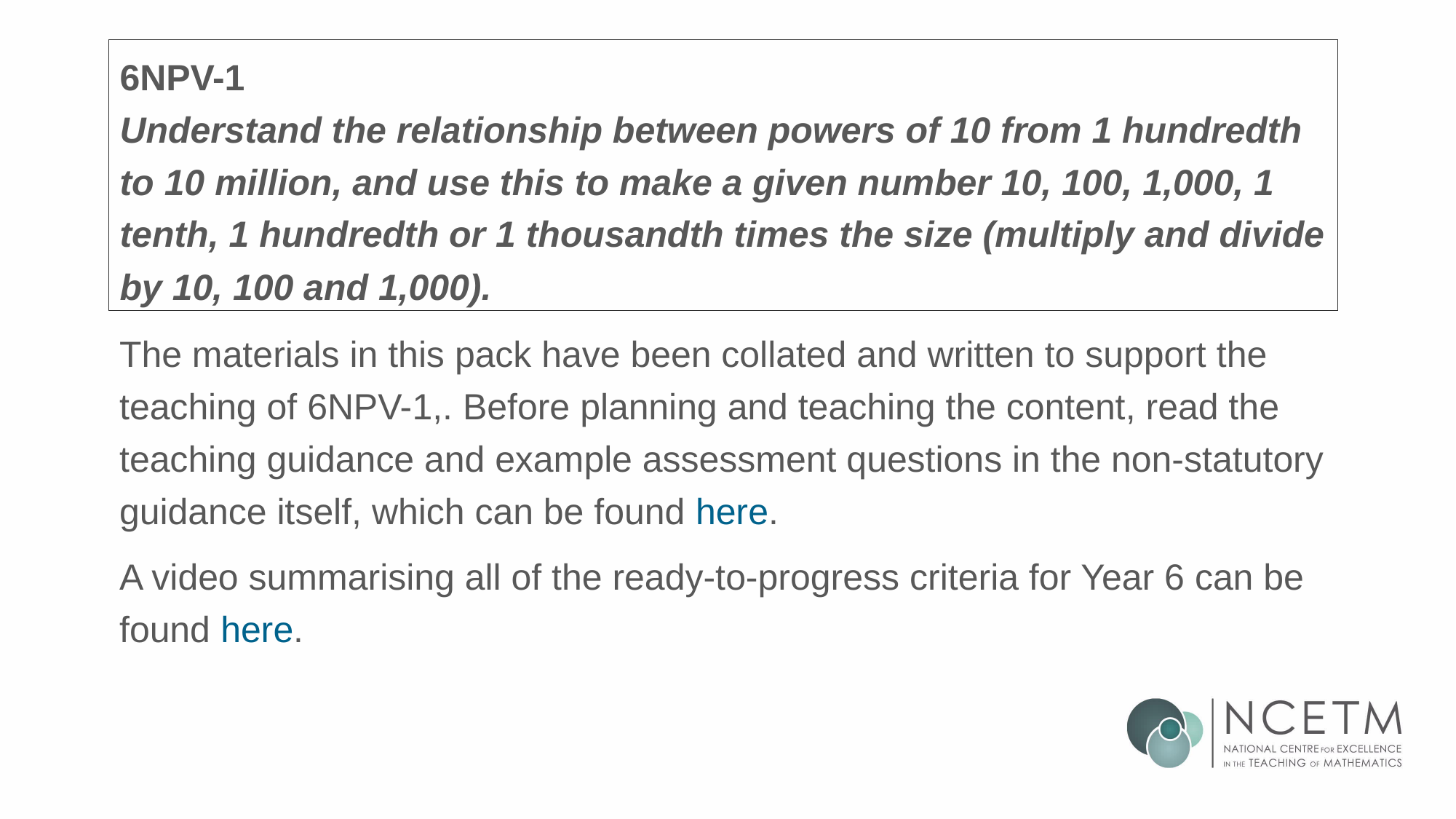

# 6NPV-1 Understand the relationship between powers of 10 from 1 hundredth to 10 million, and use this to make a given number 10, 100, 1,000, 1 tenth, 1 hundredth or 1 thousandth times the size (multiply and divide by 10, 100 and 1,000).
The materials in this pack have been collated and written to support the teaching of 6NPV-1,. Before planning and teaching the content, read the teaching guidance and example assessment questions in the non-statutory guidance itself, which can be found here.
A video summarising all of the ready-to-progress criteria for Year 6 can be found here.